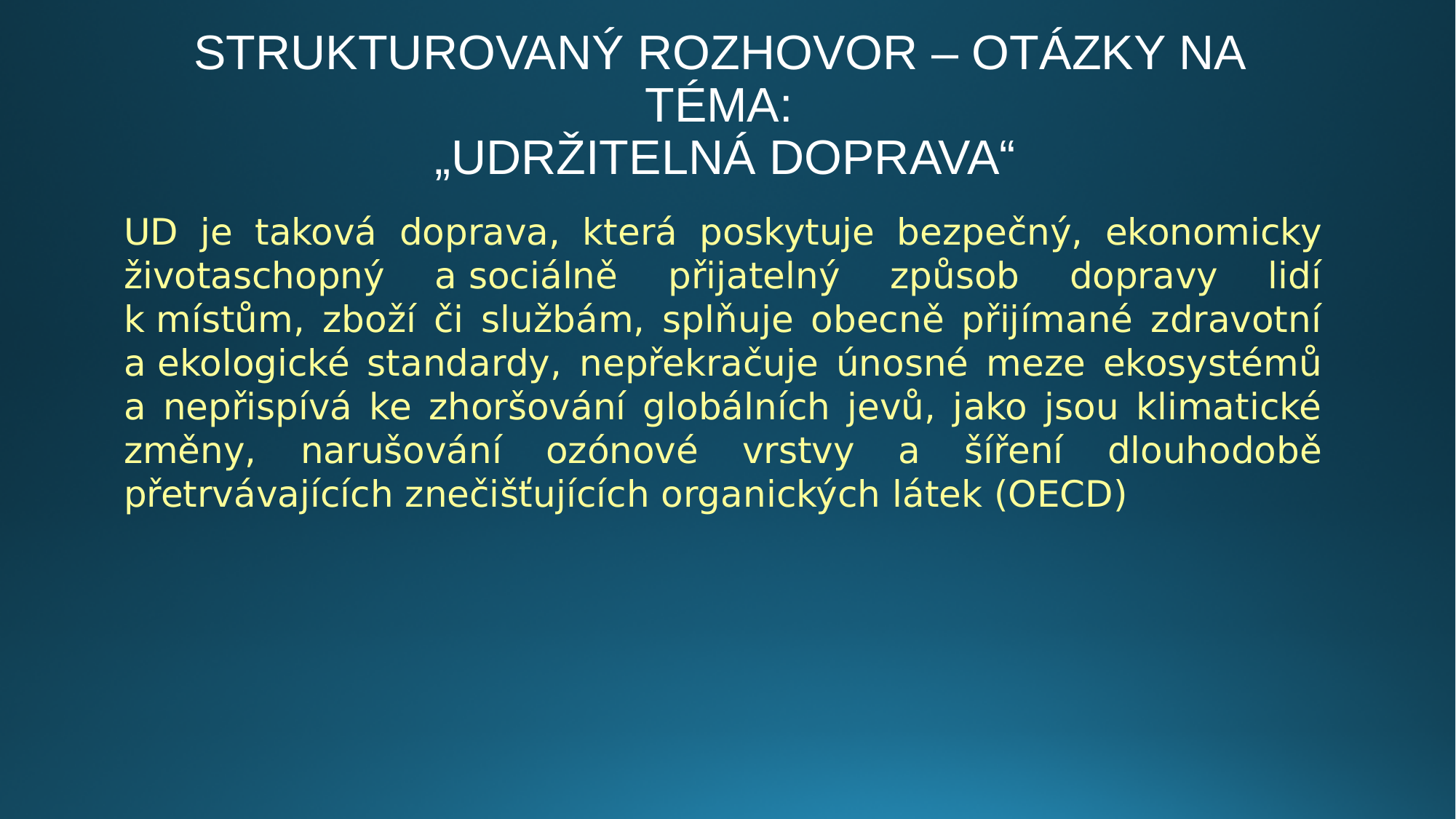

# STRUKTUROVANÝ ROZHOVOR – OTÁZKY NA TÉMA: „UDRŽITELNÁ DOPRAVA“
UD je taková doprava, která poskytuje bezpečný, ekonomicky životaschopný a sociálně přijatelný způsob dopravy lidí k místům, zboží či službám, splňuje obecně přijímané zdravotní a ekologické standardy, nepřekračuje únosné meze ekosystémů a nepřispívá ke zhoršování globálních jevů, jako jsou klimatické změny, narušování ozónové vrstvy a šíření dlouhodobě přetrvávajících znečišťujících organických látek (OECD)